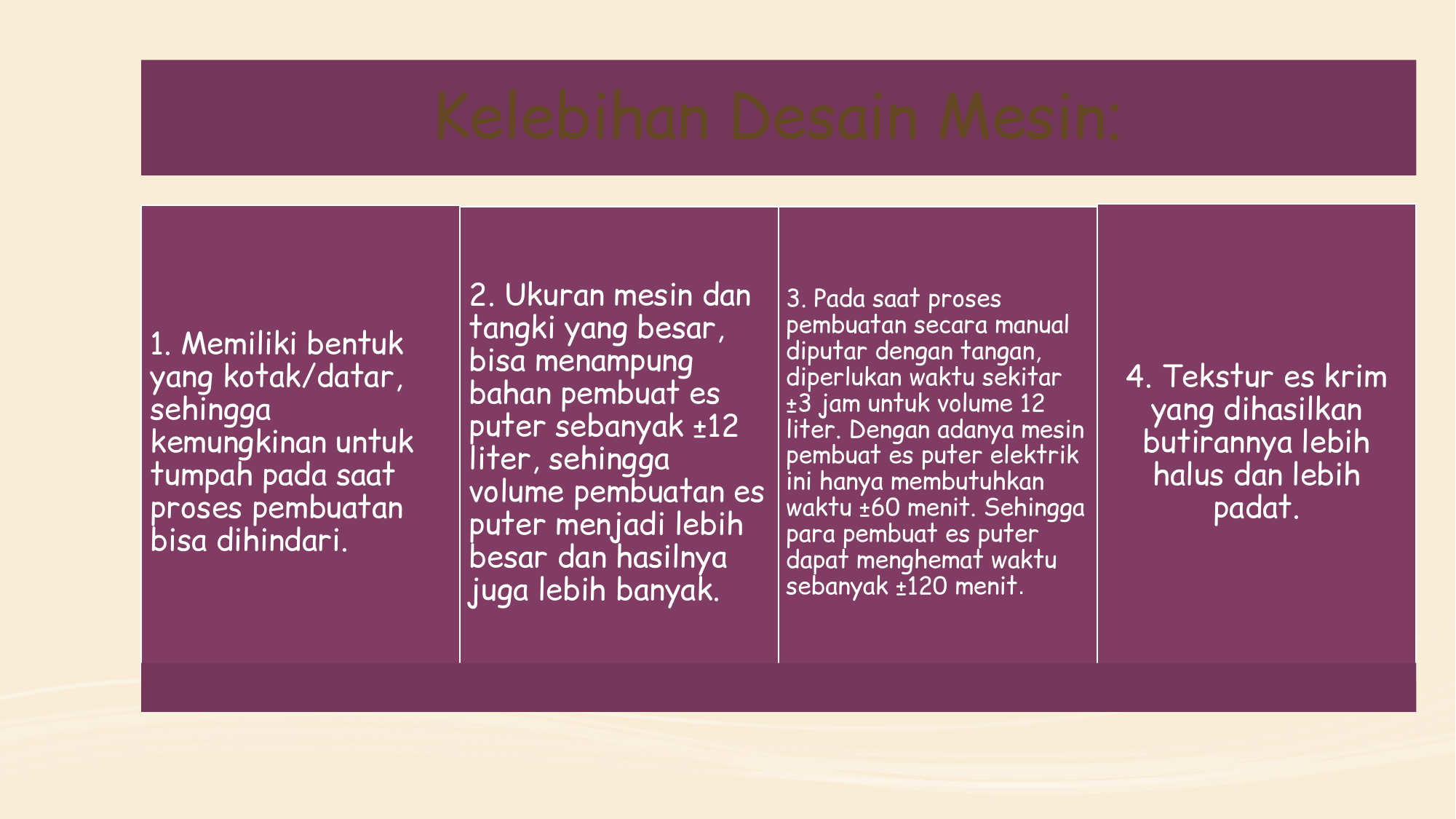

Kelebihan Desain Mesin:
1. Memiliki bentuk yang kotak/datar, sehingga kemungkinan untuk tumpah pada saat proses pembuatan bisa dihindari.
2. Ukuran mesin dan tangki yang besar, bisa menampung bahan pembuat es puter sebanyak ±12 liter, sehingga volume pembuatan es puter menjadi lebih besar dan hasilnya juga lebih banyak.
3. Pada saat proses pembuatan secara manual diputar dengan tangan, diperlukan waktu sekitar ±3 jam untuk volume 12 liter. Dengan adanya mesin pembuat es puter elektrik ini hanya membutuhkan waktu ±60 menit. Sehingga para pembuat es puter dapat menghemat waktu sebanyak ±120 menit.
4. Tekstur es krim yang dihasilkan butirannya lebih halus dan lebih padat.
#